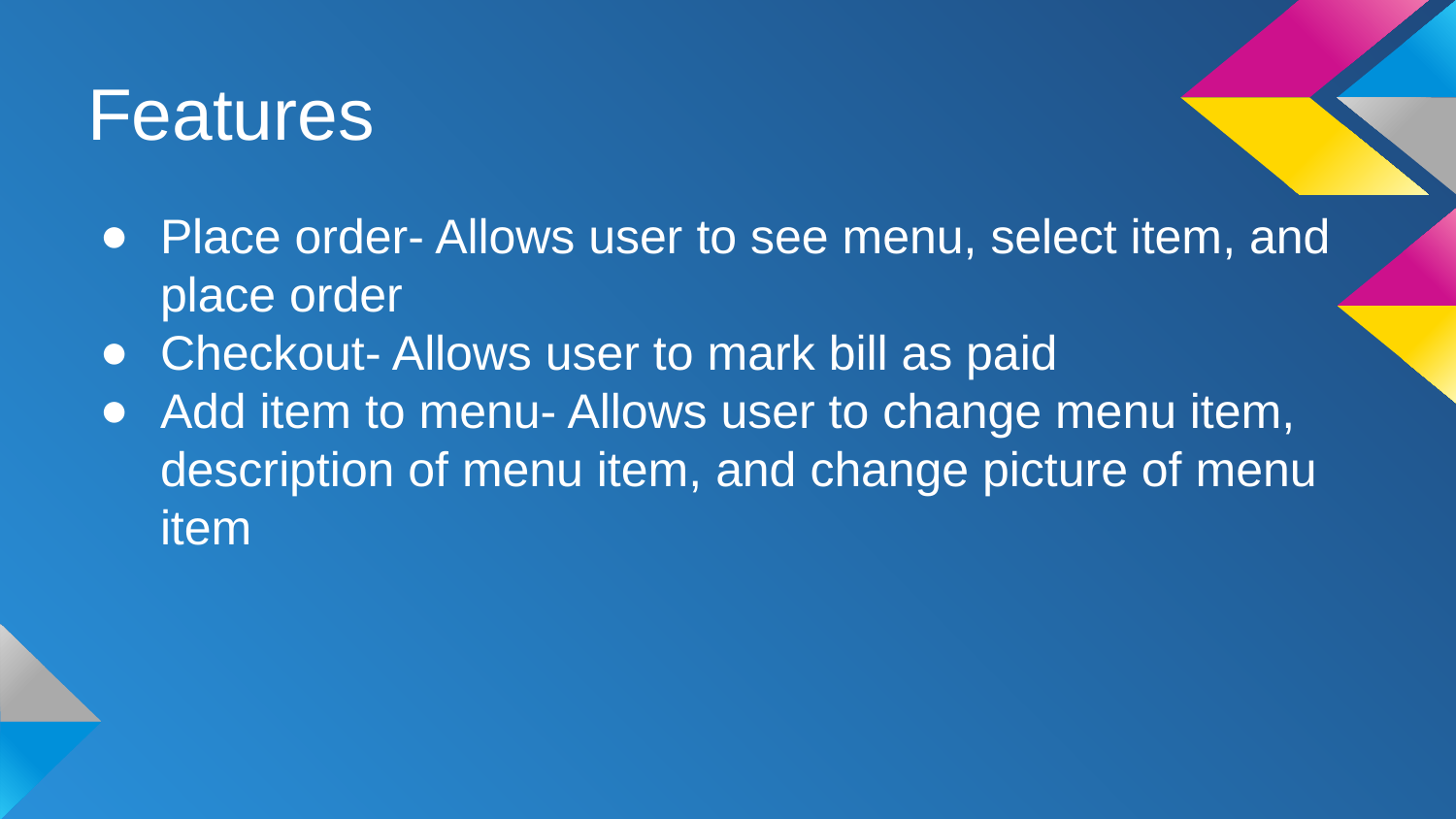

# Features
Place order- Allows user to see menu, select item, and place order
Checkout- Allows user to mark bill as paid
Add item to menu- Allows user to change menu item, description of menu item, and change picture of menu item